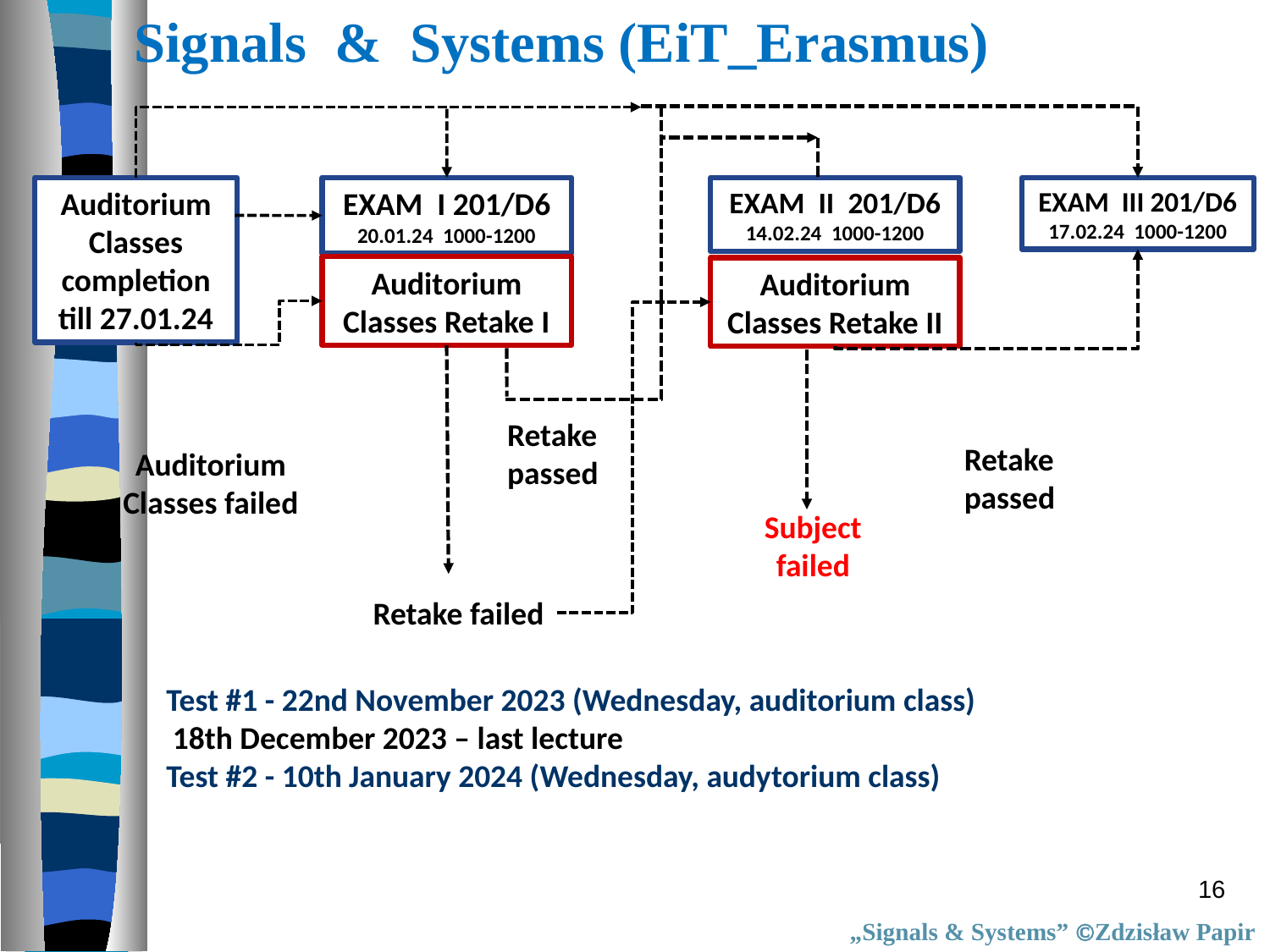

Signals  &  Systems (EiT_Erasmus)
Auditorium
Classes completion
till 27.01.24
EXAM  I 201/D6
20.01.24  1000-1200
Auditorium
Classes Retake I
EXAM  II  201/D6
14.02.24  1000-1200
Auditorium
Classes Retake II
EXAM  III 201/D6
17.02.24  1000-1200
Retake
passed
Retake
passed
Auditorium
Classes failed
Subject
failed
Retake failed
Test #1 - 22nd November 2023 (Wednesday, auditorium class)
 18th December 2023 – last lecture
Test #2 - 10th January 2024 (Wednesday, audytorium class)
16
„Signals & Systems” ©Zdzisław Papir